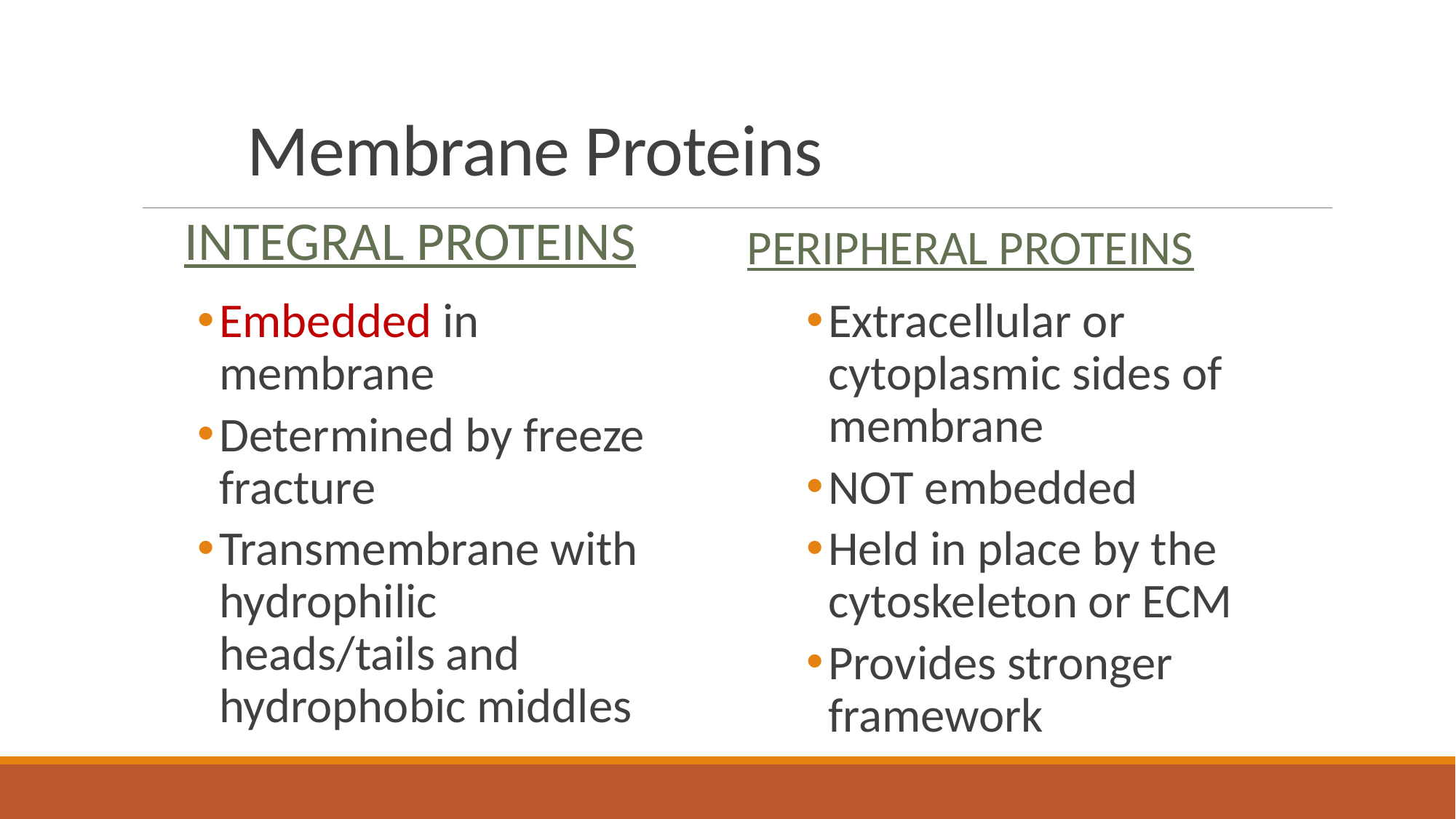

# Membrane Proteins
Integral Proteins
Peripheral Proteins
Embedded in membrane
Determined by freeze fracture
Transmembrane with hydrophilic heads/tails and hydrophobic middles

Extracellular or cytoplasmic sides of membrane
NOT embedded
Held in place by the cytoskeleton or ECM
Provides stronger framework